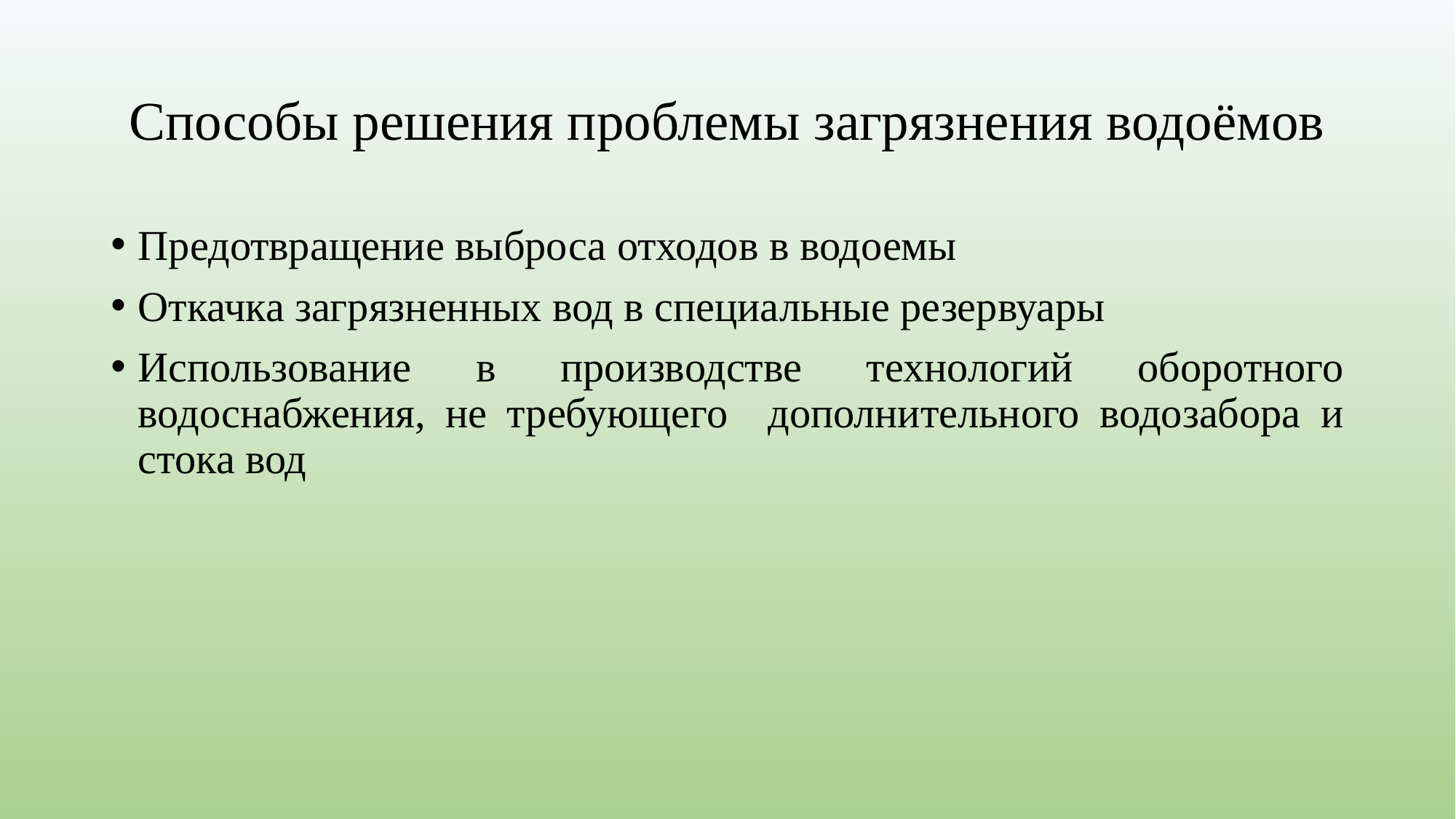

# Способы решения проблемы загрязнения водоёмов
Предотвращение выброса отходов в водоемы
Откачка загрязненных вод в специальные резервуары
Использование в производстве технологий оборотного водоснабжения, не требующего  дополнительного водозабора и стока вод